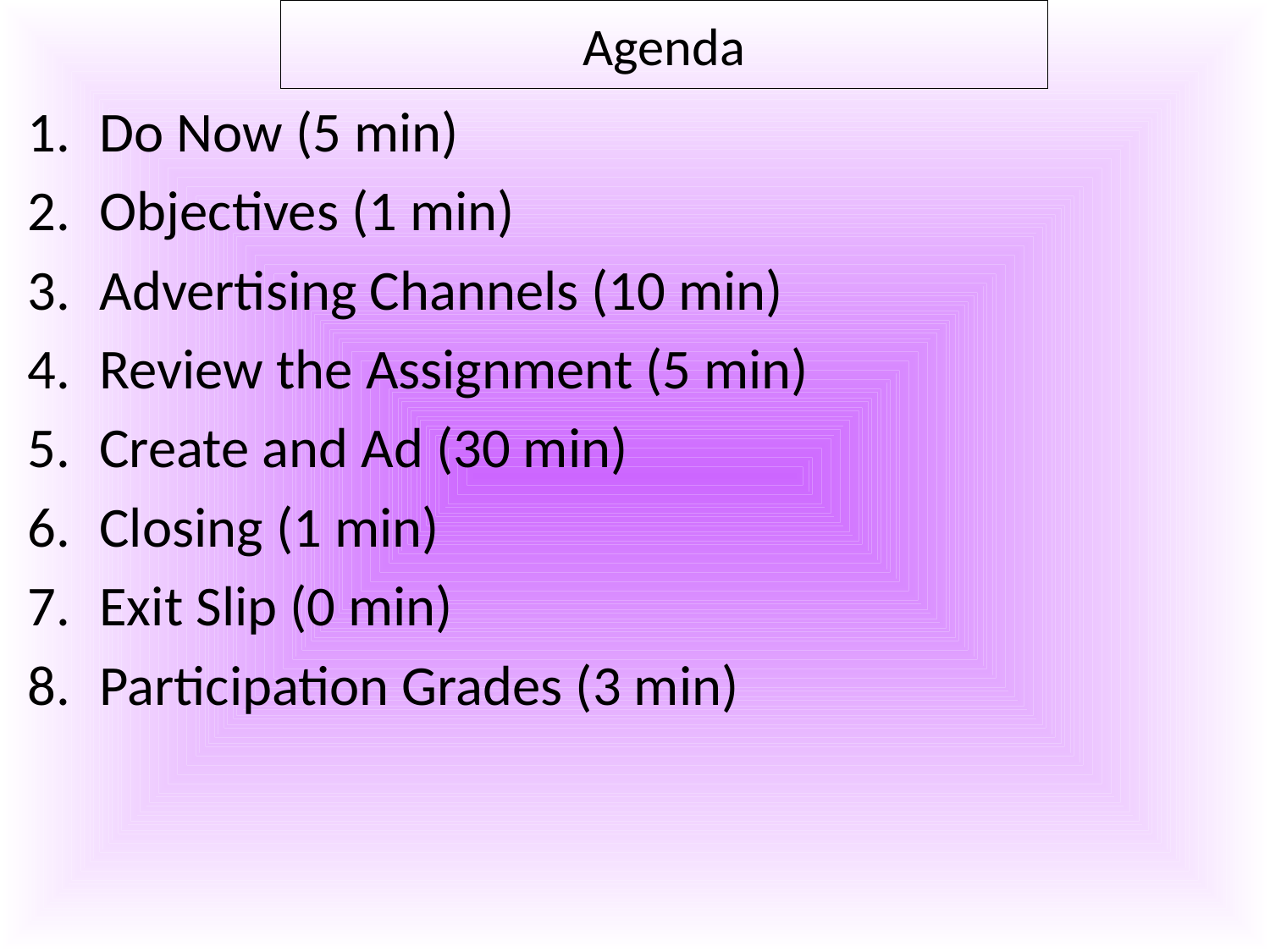

Agenda
Do Now (5 min)
Objectives (1 min)
Advertising Channels (10 min)
Review the Assignment (5 min)
Create and Ad (30 min)
Closing (1 min)
Exit Slip (0 min)
Participation Grades (3 min)